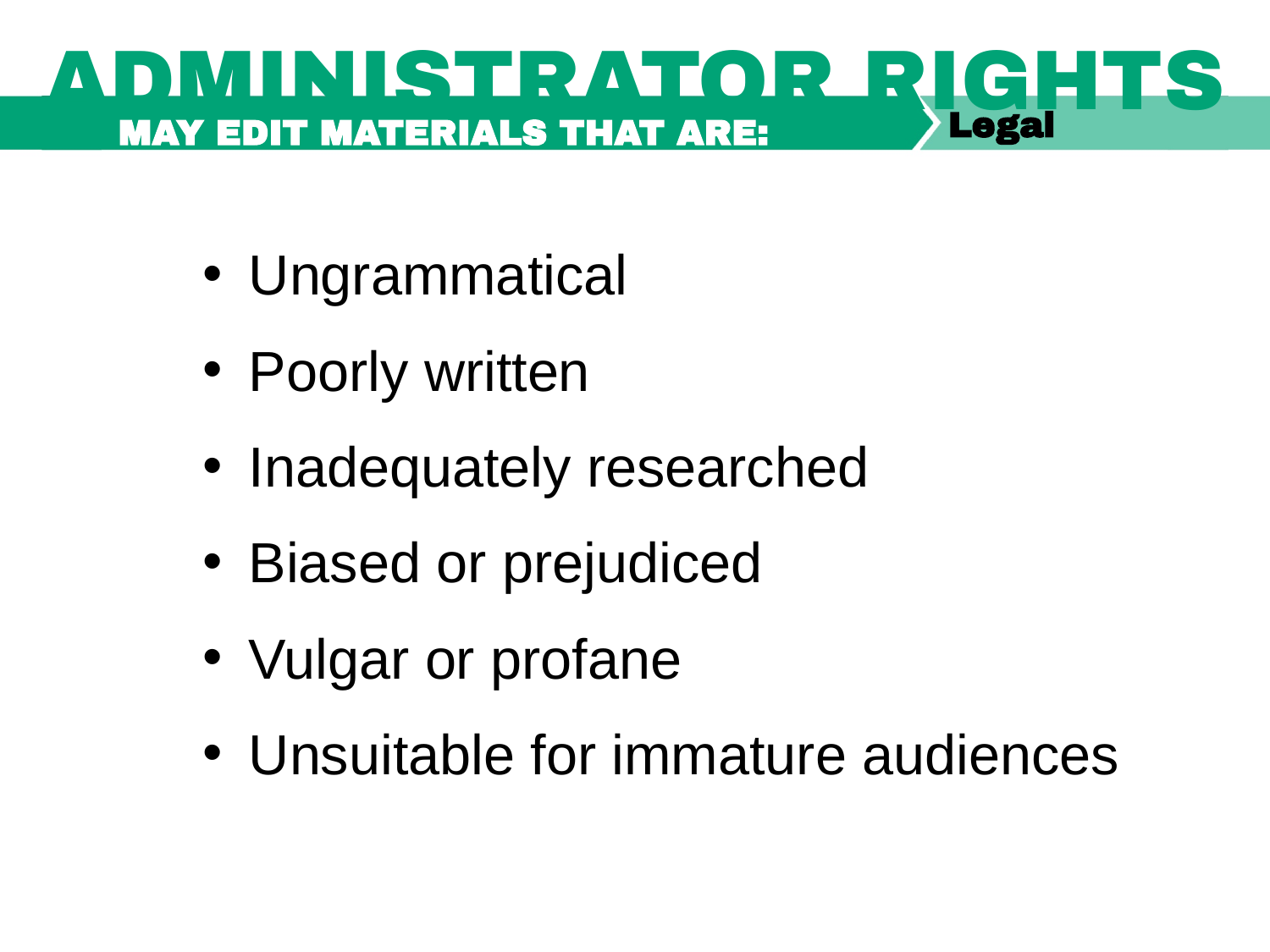

ADMINISTRATOR RIGHTS
MAY EDIT MATERIALS THAT ARE:
 Ungrammatical
 Poorly written
 Inadequately researched
 Biased or prejudiced
 Vulgar or profane
 Unsuitable for immature audiences